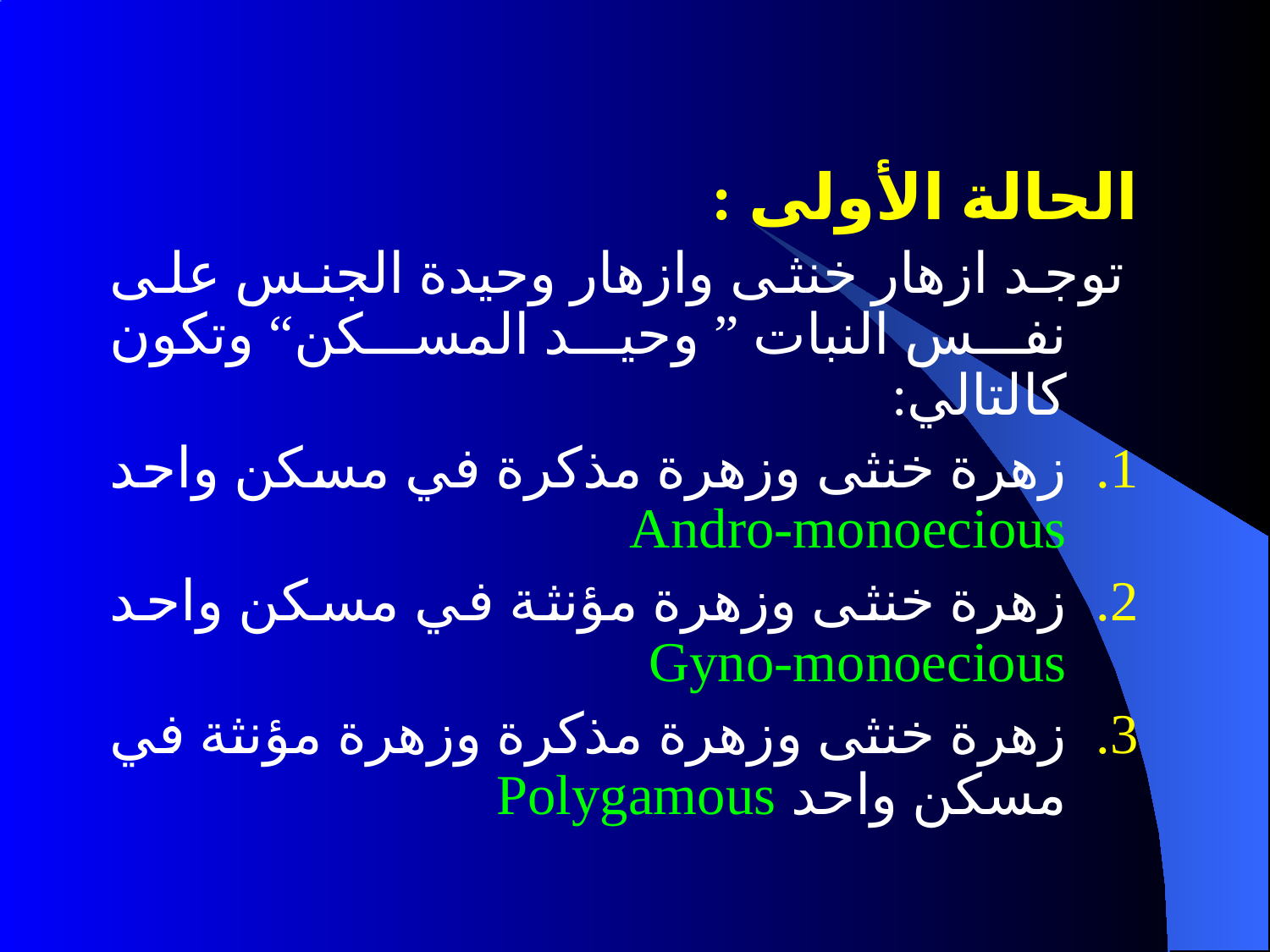

الحالة الأولى :
 توجد ازهار خنثى وازهار وحيدة الجنس على نفس النبات ” وحيد المسكن“ وتكون كالتالي:
زهرة خنثى وزهرة مذكرة في مسكن واحد Andro-monoecious
زهرة خنثى وزهرة مؤنثة في مسكن واحد Gyno-monoecious
زهرة خنثى وزهرة مذكرة وزهرة مؤنثة في مسكن واحد Polygamous